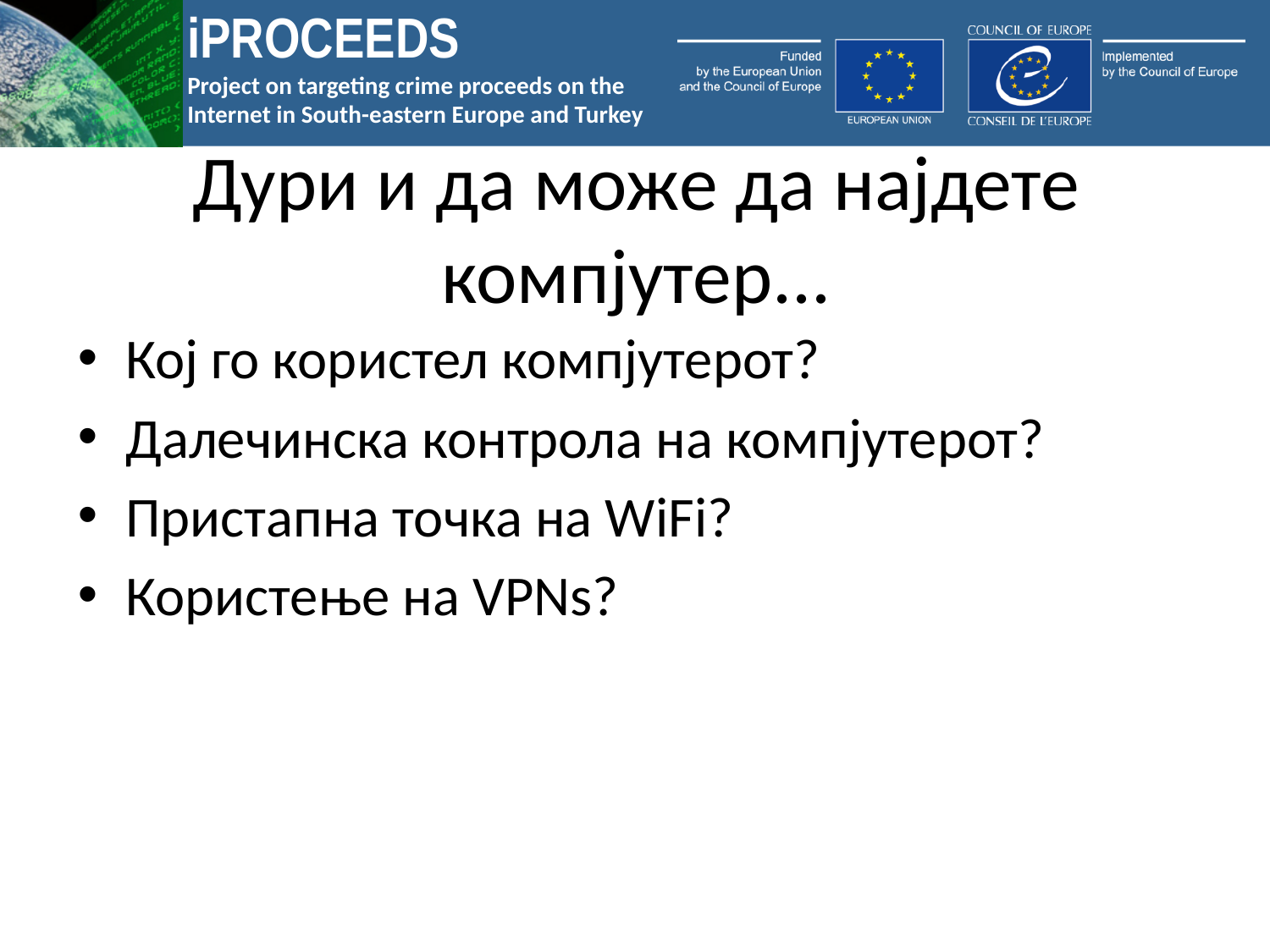

# Дури и да може да најдете компјутер...
Кој го користел компјутерот?
Далечинска контрола на компјутерот?
Пристапна точка на WiFi?
Користење на VPNs?